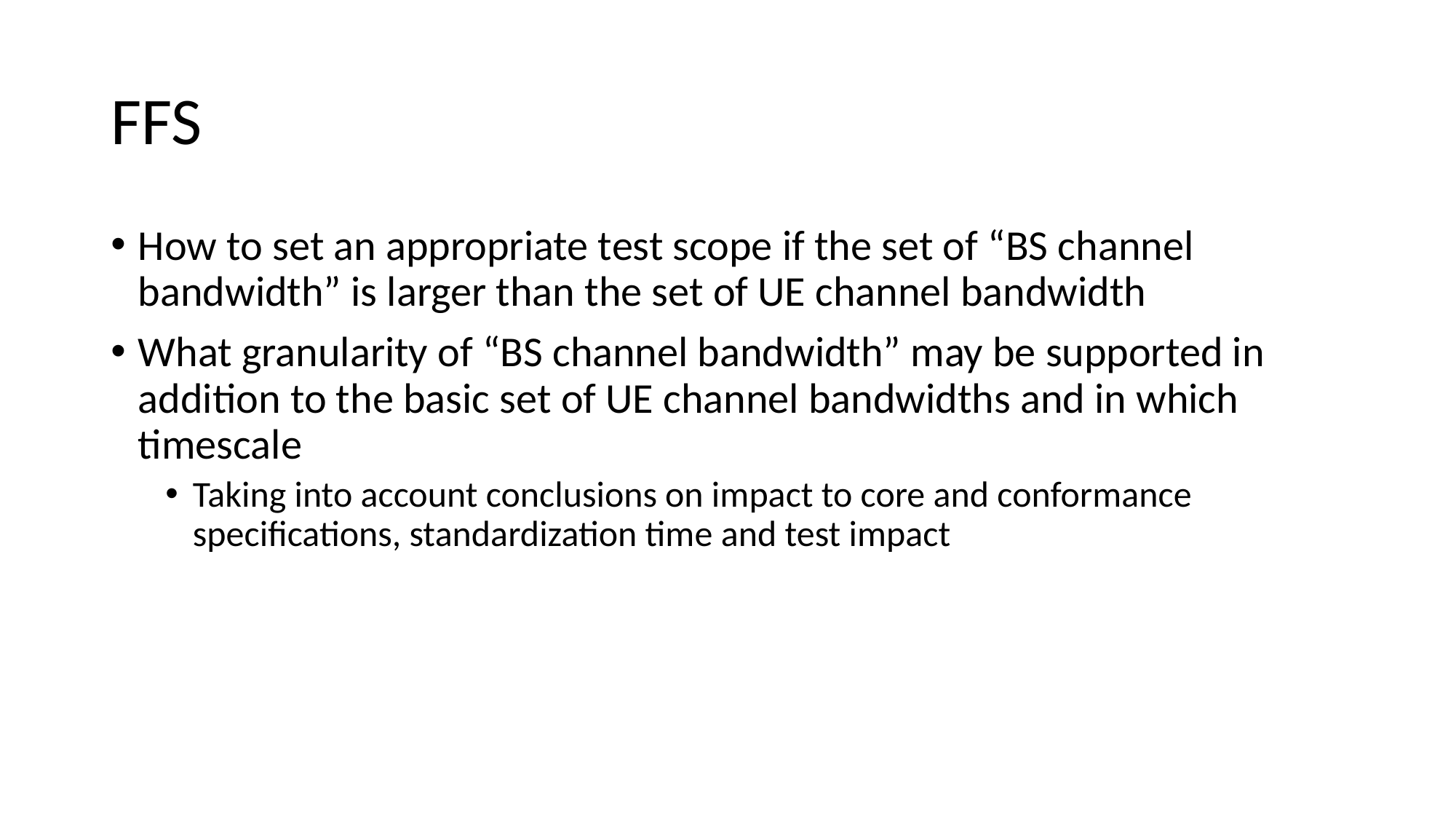

# FFS
How to set an appropriate test scope if the set of “BS channel bandwidth” is larger than the set of UE channel bandwidth
What granularity of “BS channel bandwidth” may be supported in addition to the basic set of UE channel bandwidths and in which timescale
Taking into account conclusions on impact to core and conformance specifications, standardization time and test impact